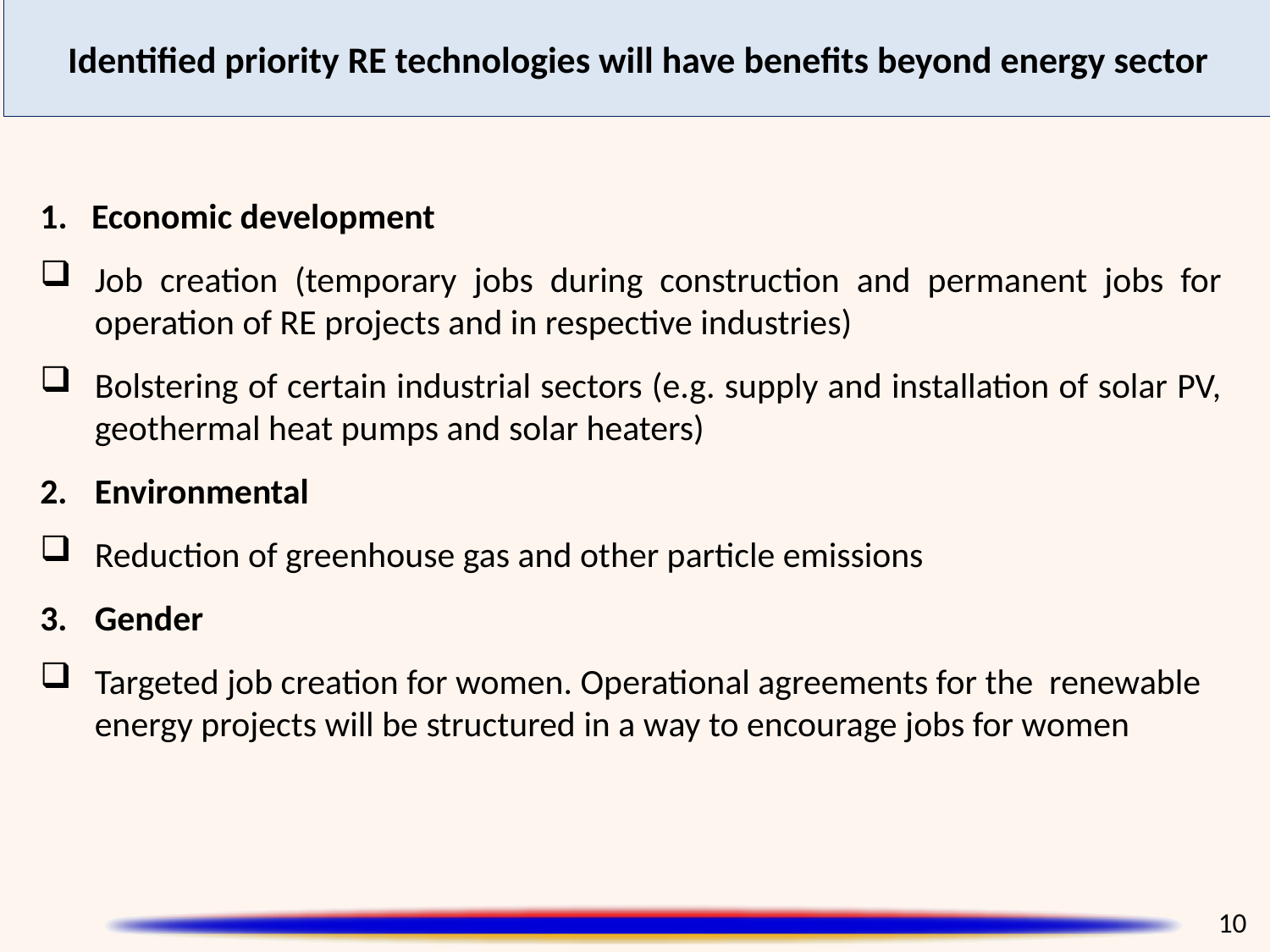

Identified priority RE technologies will have benefits beyond energy sector

1.   Economic development
Job creation (temporary jobs during construction and permanent jobs for operation of RE projects and in respective industries)
Bolstering of certain industrial sectors (e.g. supply and installation of solar PV, geothermal heat pumps and solar heaters)
Environmental
Reduction of greenhouse gas and other particle emissions
Gender
Targeted job creation for women. Operational agreements for the  renewable energy projects will be structured in a way to encourage jobs for women

10